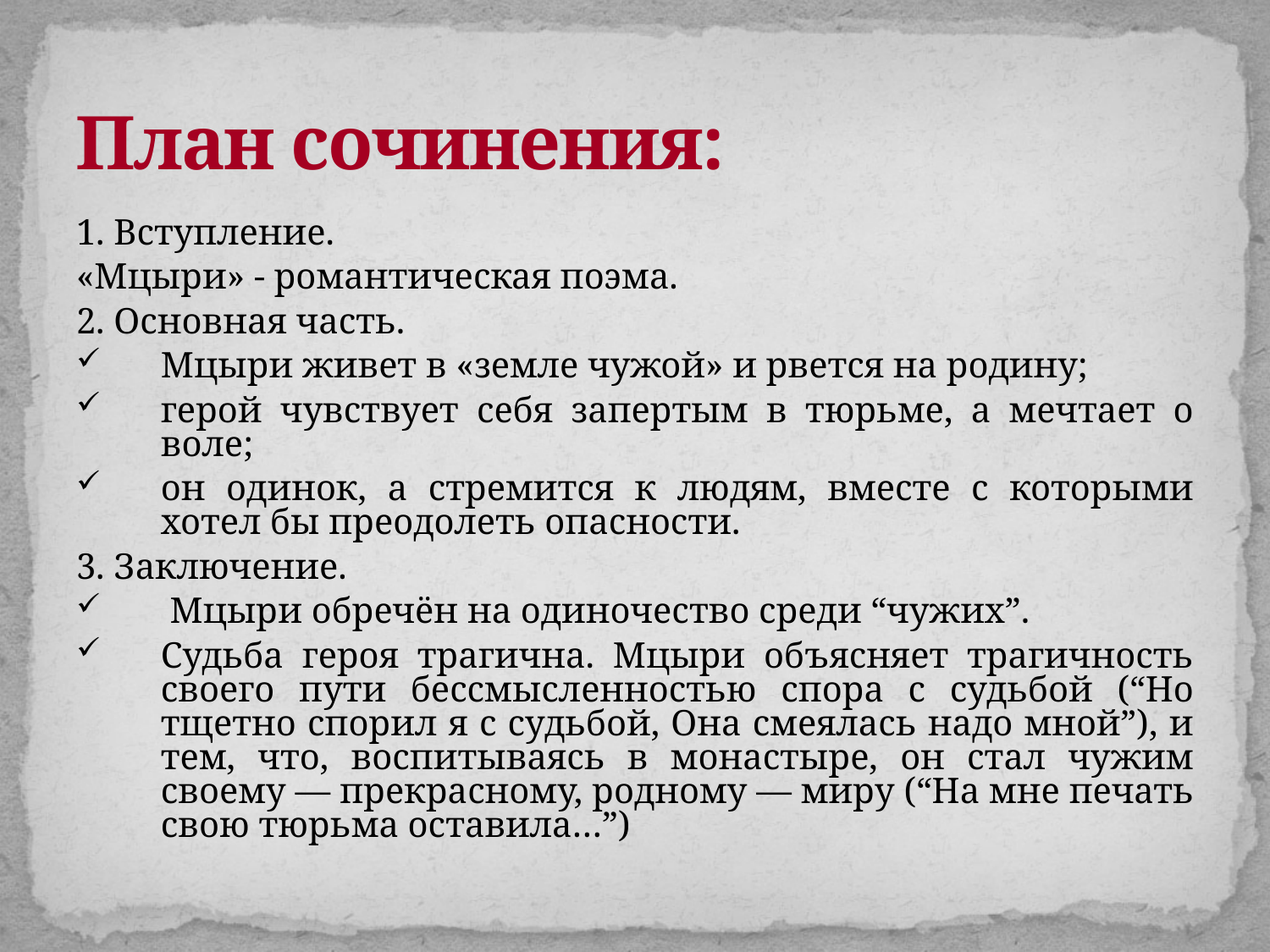

# План сочинения:
1. Вступление.
«Мцыри» - романтическая поэма.
2. Основная часть.
Мцыри живет в «земле чужой» и рвется на родину;
герой чувствует себя запертым в тюрьме, а мечтает о воле;
он одинок, а стремится к людям, вместе с которыми хотел бы преодолеть опасности.
3. Заключение.
 Мцыри обречён на одиночество среди “чужих”.
Судьба героя трагична. Мцыри объясняет трагичность своего пути бессмысленностью спора с судьбой (“Но тщетно спорил я с судьбой, Она смеялась надо мной”), и тем, что, воспитываясь в монастыре, он стал чужим своему — прекрасному, родному — миру (“На мне печать свою тюрьма оставила…”)